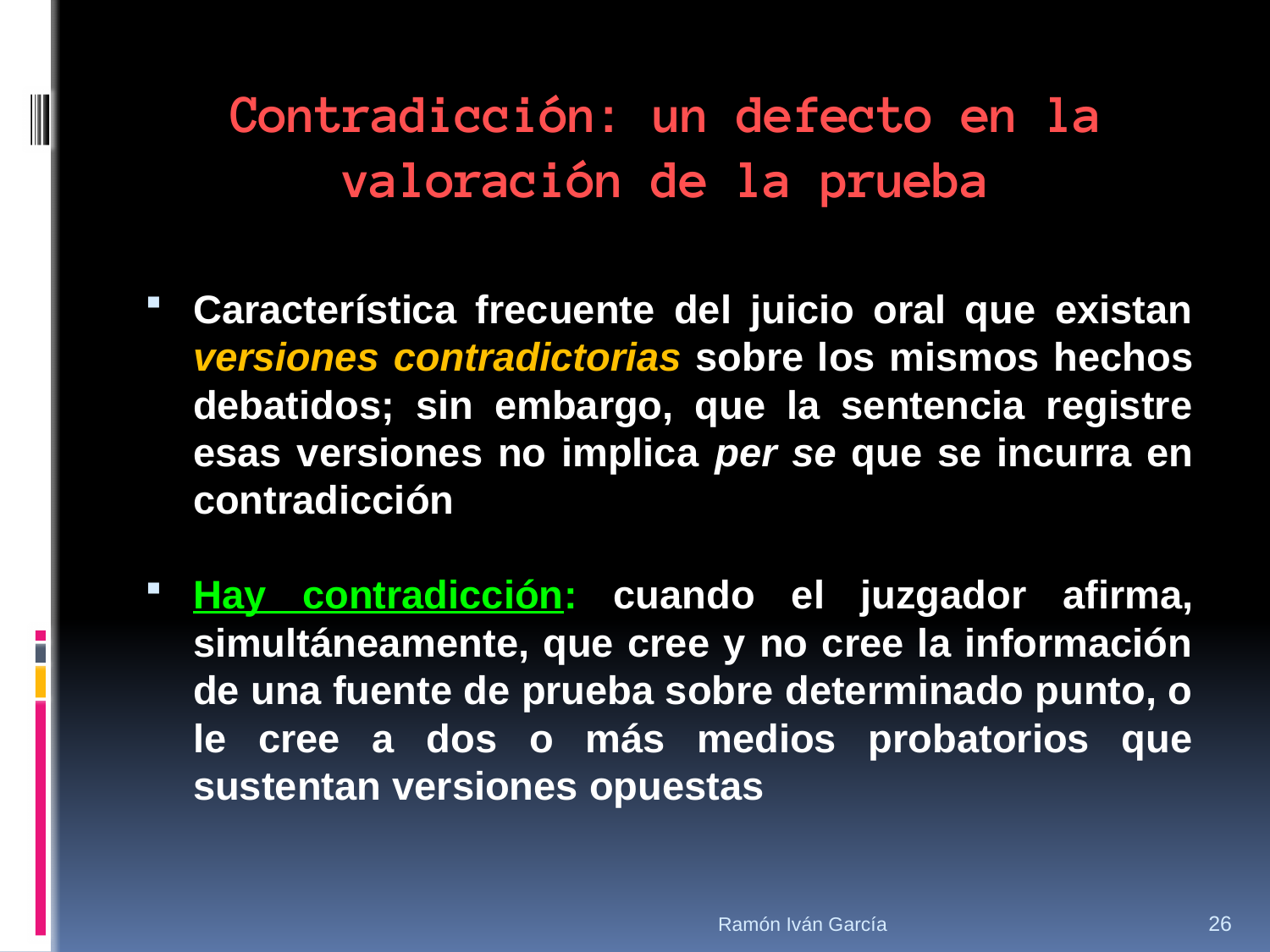

# Contradicción: un defecto en la valoración de la prueba
Característica frecuente del juicio oral que existan versiones contradictorias sobre los mismos hechos debatidos; sin embargo, que la sentencia registre esas versiones no implica per se que se incurra en contradicción

Hay contradicción: cuando el juzgador afirma, simultáneamente, que cree y no cree la información de una fuente de prueba sobre determinado punto, o le cree a dos o más medios probatorios que sustentan versiones opuestas
Ramón Iván García
26